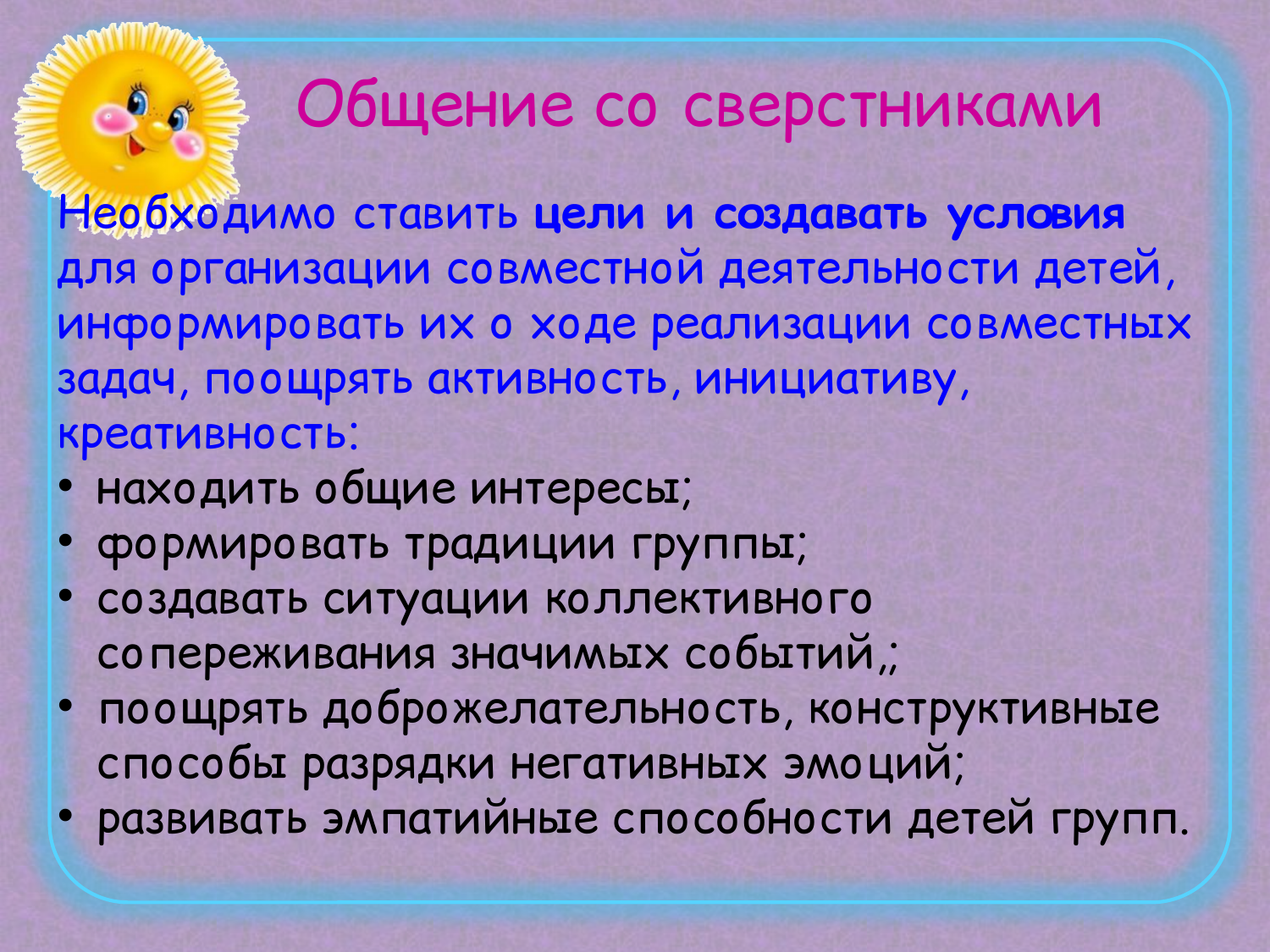

Общение со сверстниками
Необходимо ставить цели и создавать условия для организации совместной деятельности детей, информировать их о ходе реализации совместных задач, поощрять активность, инициативу, креативность:
находить общие интересы;
формировать традиции группы;
создавать ситуации коллективного сопереживания значимых событий,;
поощрять доброжелательность, конструктивные способы разрядки негативных эмоций;
развивать эмпатийные способности детей групп.